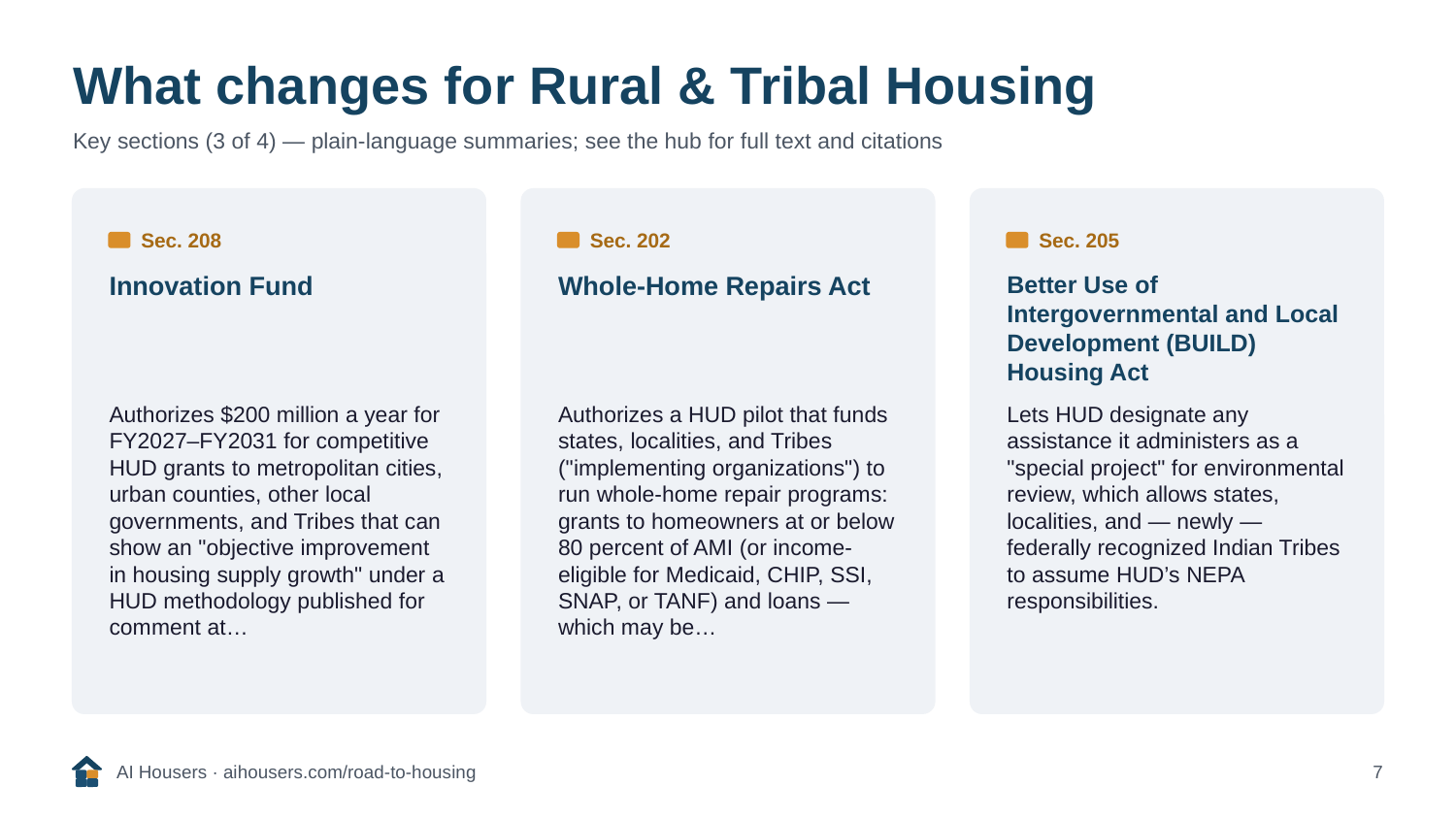

What changes for Rural & Tribal Housing
Key sections (3 of 4) — plain-language summaries; see the hub for full text and citations

Sec. 208
Sec. 202
Sec. 205

Innovation Fund
Whole-Home Repairs Act
Better Use of Intergovernmental and Local Development (BUILD) Housing Act
Authorizes $200 million a year for FY2027–FY2031 for competitive HUD grants to metropolitan cities, urban counties, other local governments, and Tribes that can show an "objective improvement in housing supply growth" under a HUD methodology published for comment at…
Authorizes a HUD pilot that funds states, localities, and Tribes ("implementing organizations") to run whole-home repair programs: grants to homeowners at or below 80 percent of AMI (or income-eligible for Medicaid, CHIP, SSI, SNAP, or TANF) and loans — which may be…
Lets HUD designate any assistance it administers as a "special project" for environmental review, which allows states, localities, and — newly — federally recognized Indian Tribes to assume HUD’s NEPA responsibilities.
AI Housers · aihousers.com/road-to-housing
7